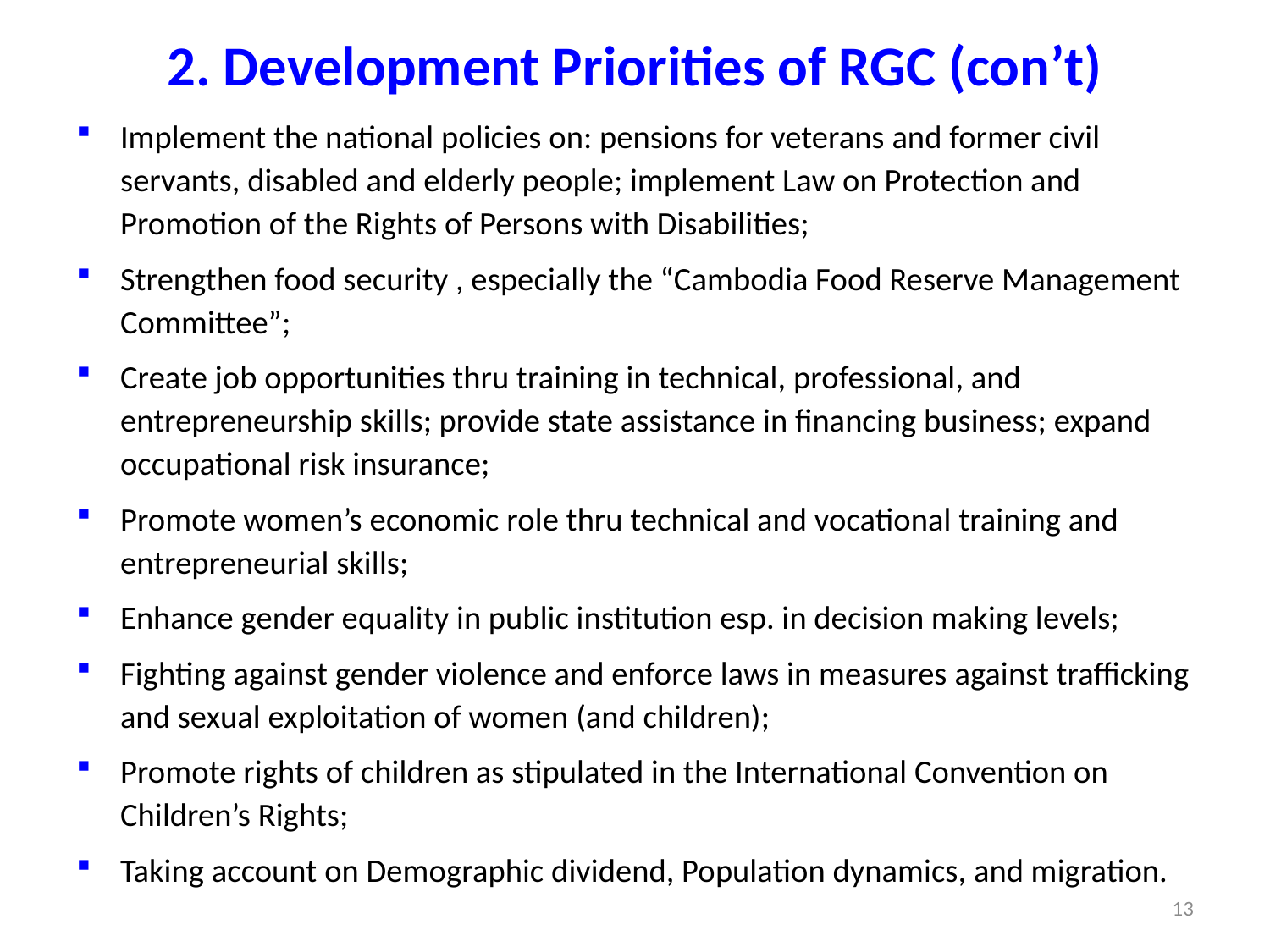

# 2. Development Priorities of RGC (con’t)
Implement the national policies on: pensions for veterans and former civil servants, disabled and elderly people; implement Law on Protection and Promotion of the Rights of Persons with Disabilities;
Strengthen food security , especially the “Cambodia Food Reserve Management Committee”;
Create job opportunities thru training in technical, professional, and entrepreneurship skills; provide state assistance in financing business; expand occupational risk insurance;
Promote women’s economic role thru technical and vocational training and entrepreneurial skills;
Enhance gender equality in public institution esp. in decision making levels;
Fighting against gender violence and enforce laws in measures against trafficking and sexual exploitation of women (and children);
Promote rights of children as stipulated in the International Convention on Children’s Rights;
Taking account on Demographic dividend, Population dynamics, and migration.
13